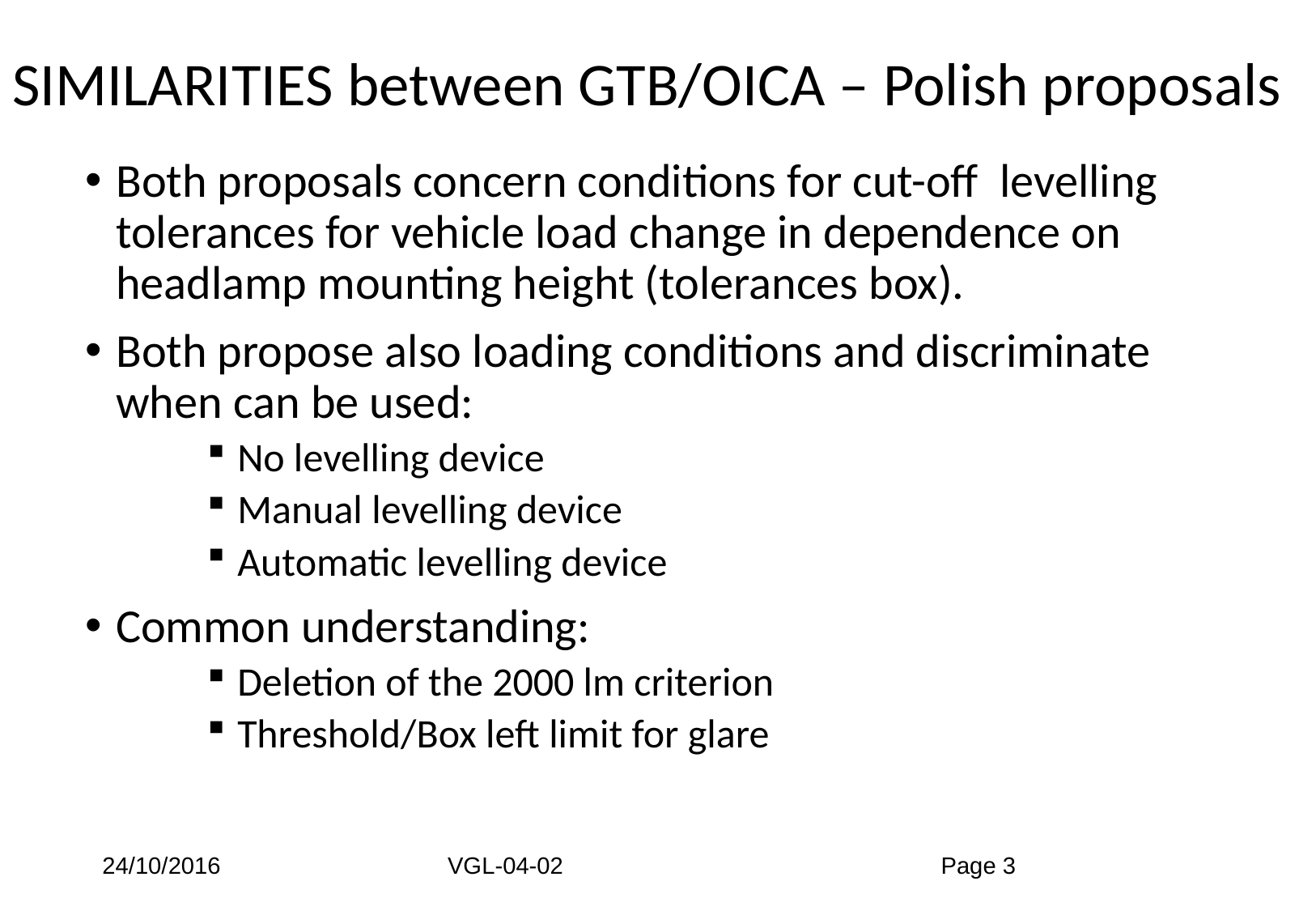

# SIMILARITIES between GTB/OICA – Polish proposals
Both proposals concern conditions for cut-off  levelling tolerances for vehicle load change in dependence on headlamp mounting height (tolerances box).
Both propose also loading conditions and discriminate when can be used:
No levelling device
Manual levelling device
Automatic levelling device
Common understanding:
Deletion of the 2000 lm criterion
Threshold/Box left limit for glare

24/10/2016
VGL-04-02
Page 3